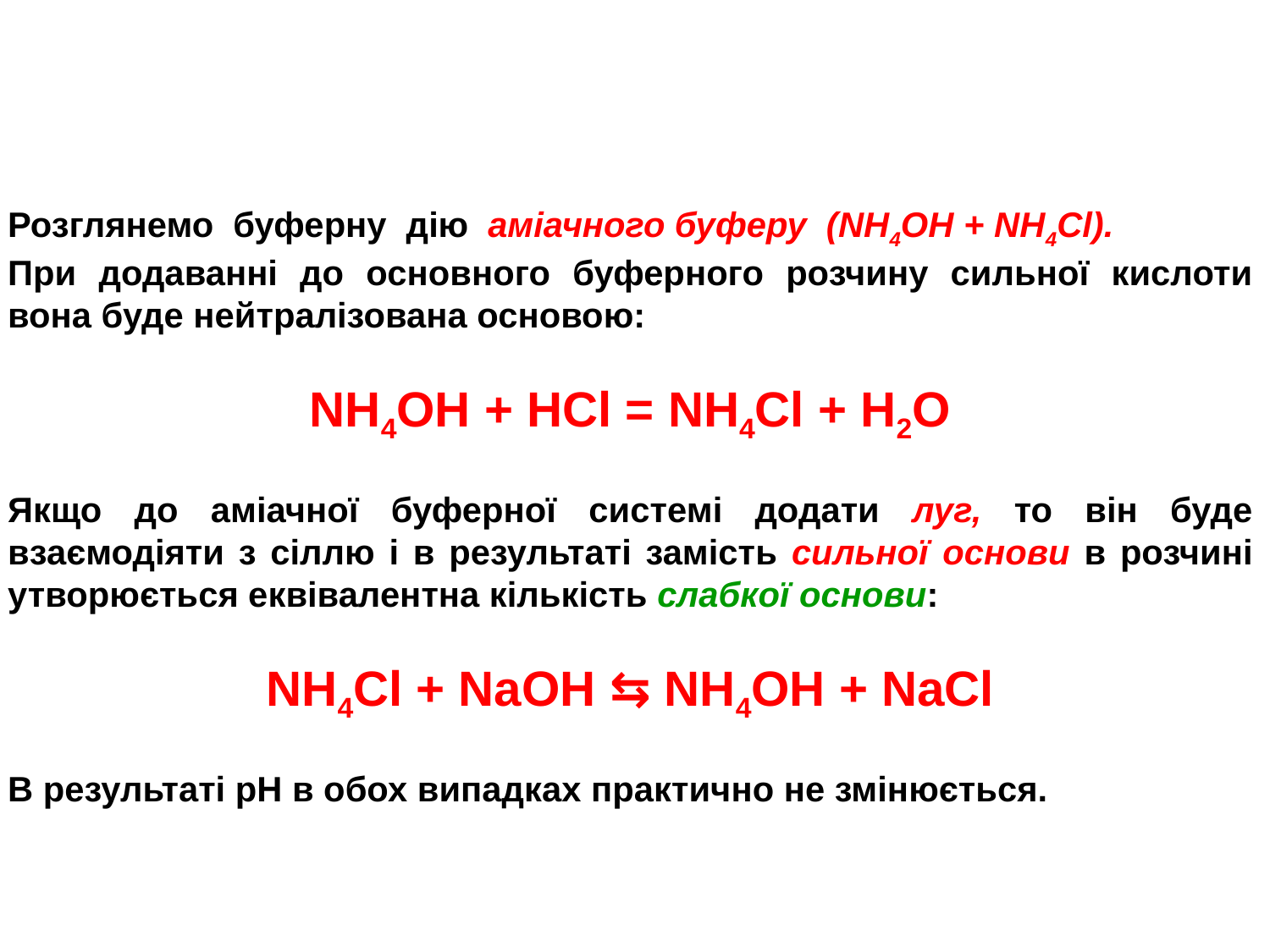

Розглянемо  буферну  дію  аміачного буферу  (NH4OH + NH4Cl).
При додаванні до основного буферного розчину сильної кислоти вона буде нейтралізована основою:

NH4OH + HCl = NH4Cl + H2O

Якщо до аміачної буферної системі додати луг, то він буде взаємодіяти з сіллю і в результаті замість сильної основи в розчині утворюється еквівалентна кількість слабкої основи:

NH4Cl + NaOH ⇆ NH4OH + NaCl

В результаті рН в обох випадках практично не змінюється.